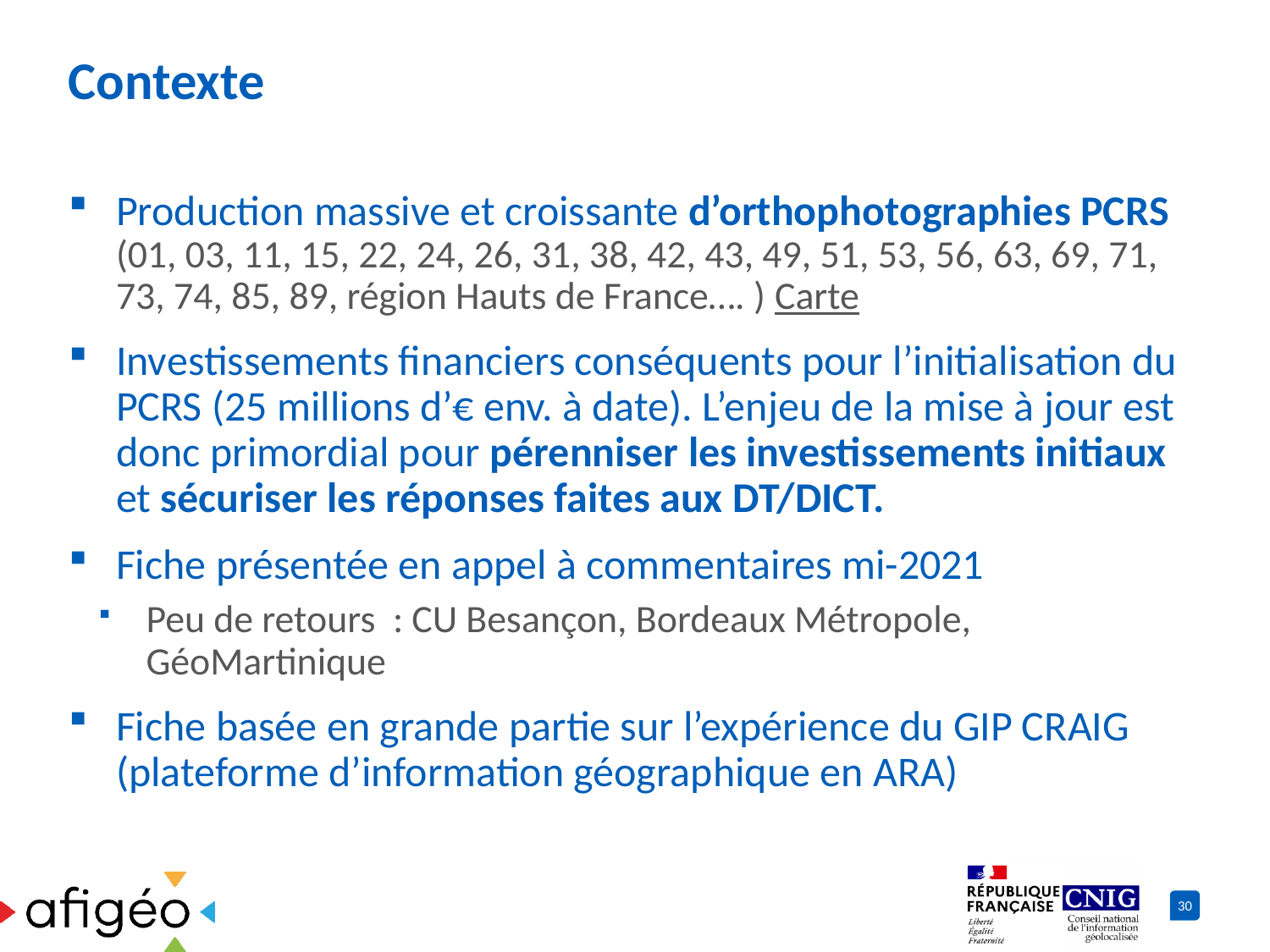

# Contexte
Production massive et croissante d’orthophotographies PCRS (01, 03, 11, 15, 22, 24, 26, 31, 38, 42, 43, 49, 51, 53, 56, 63, 69, 71, 73, 74, 85, 89, région Hauts de France…. ) Carte
Investissements financiers conséquents pour l’initialisation du PCRS (25 millions d’€ env. à date). L’enjeu de la mise à jour est donc primordial pour pérenniser les investissements initiaux et sécuriser les réponses faites aux DT/DICT.
Fiche présentée en appel à commentaires mi-2021
Peu de retours  : CU Besançon, Bordeaux Métropole, GéoMartinique
Fiche basée en grande partie sur l’expérience du GIP CRAIG (plateforme d’information géographique en ARA)